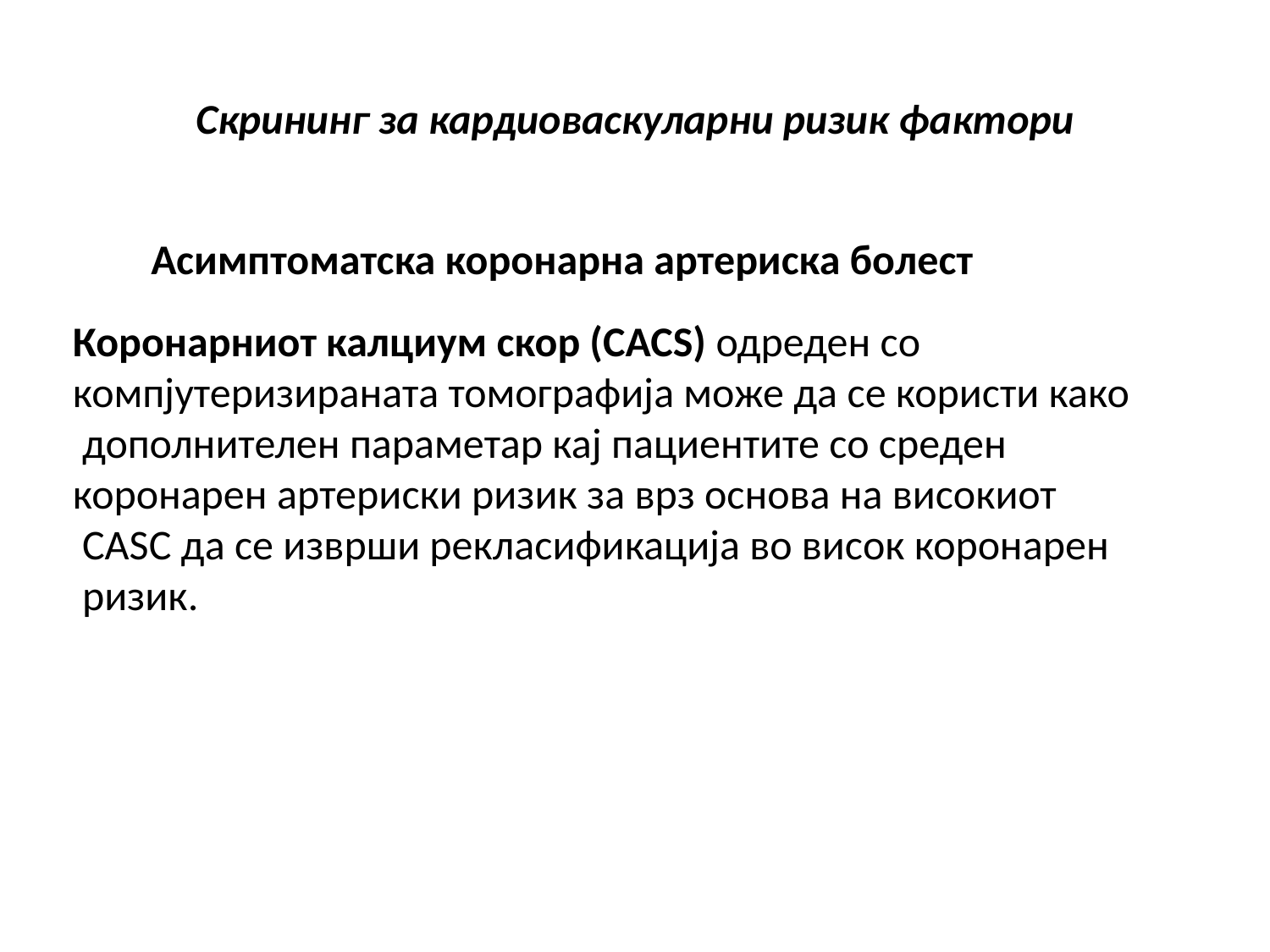

# Скрининг за кардиоваскуларни ризик фактори
Асимптоматска коронарна артериска болест
Коронарниот калциум скор (CACS) одреден со
компјутеризираната томографија може да се користи како
 дополнителен параметар кај пациентите со среден
коронарен артериски ризик за врз основа на високиот
 CASC да се изврши рекласификација во висок коронарен
 ризик.